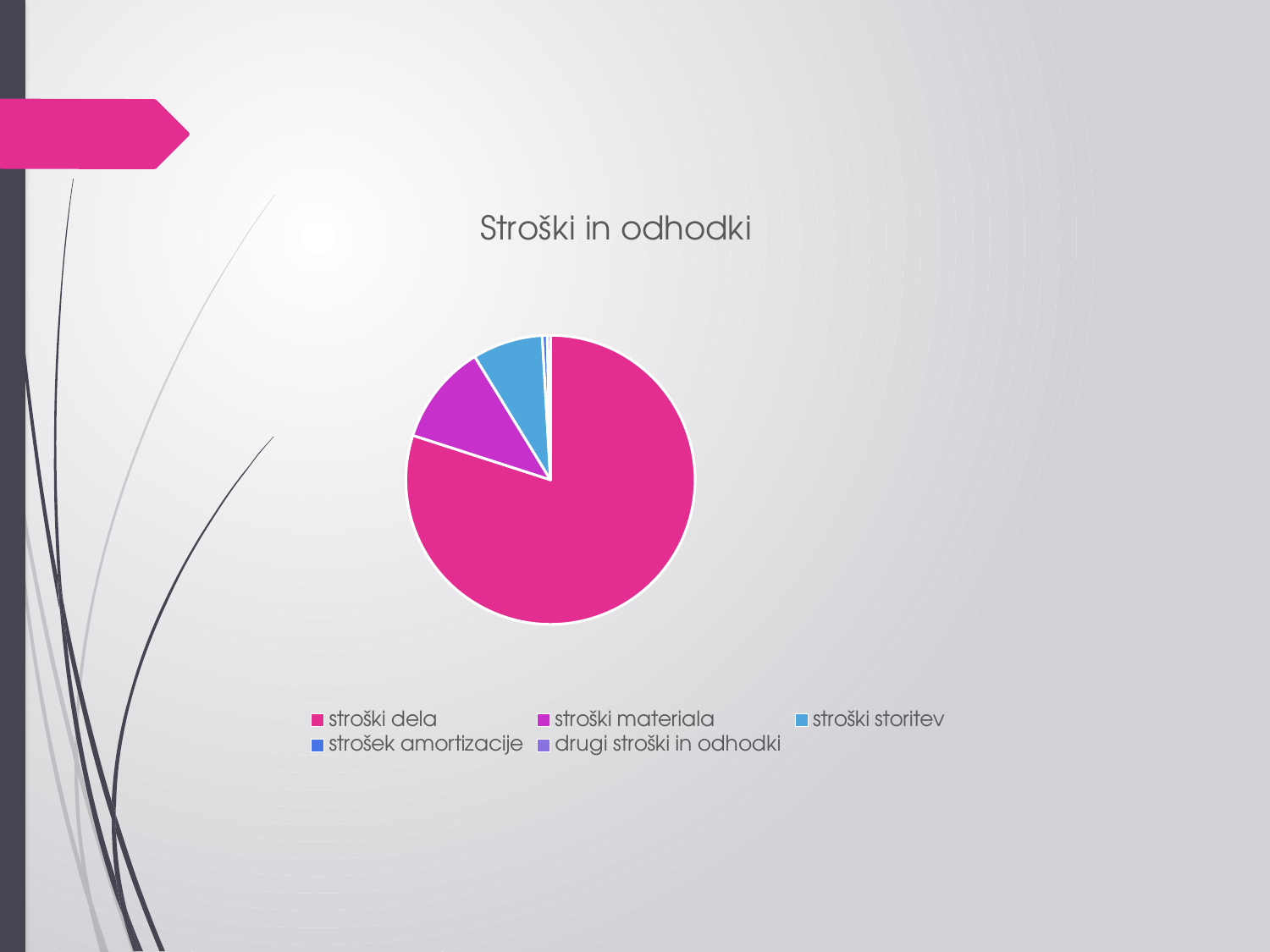

### Chart: Stroški in odhodki

| Category | Stroški in odhodki |
|---|---|
| stroški dela | 5098000.0 |
| stroški materiala | 717800.0 |
| stroški storitev | 500800.0 |
| strošek amortizacije | 35000.0 |
| drugi stroški in odhodki | 23000.0 |